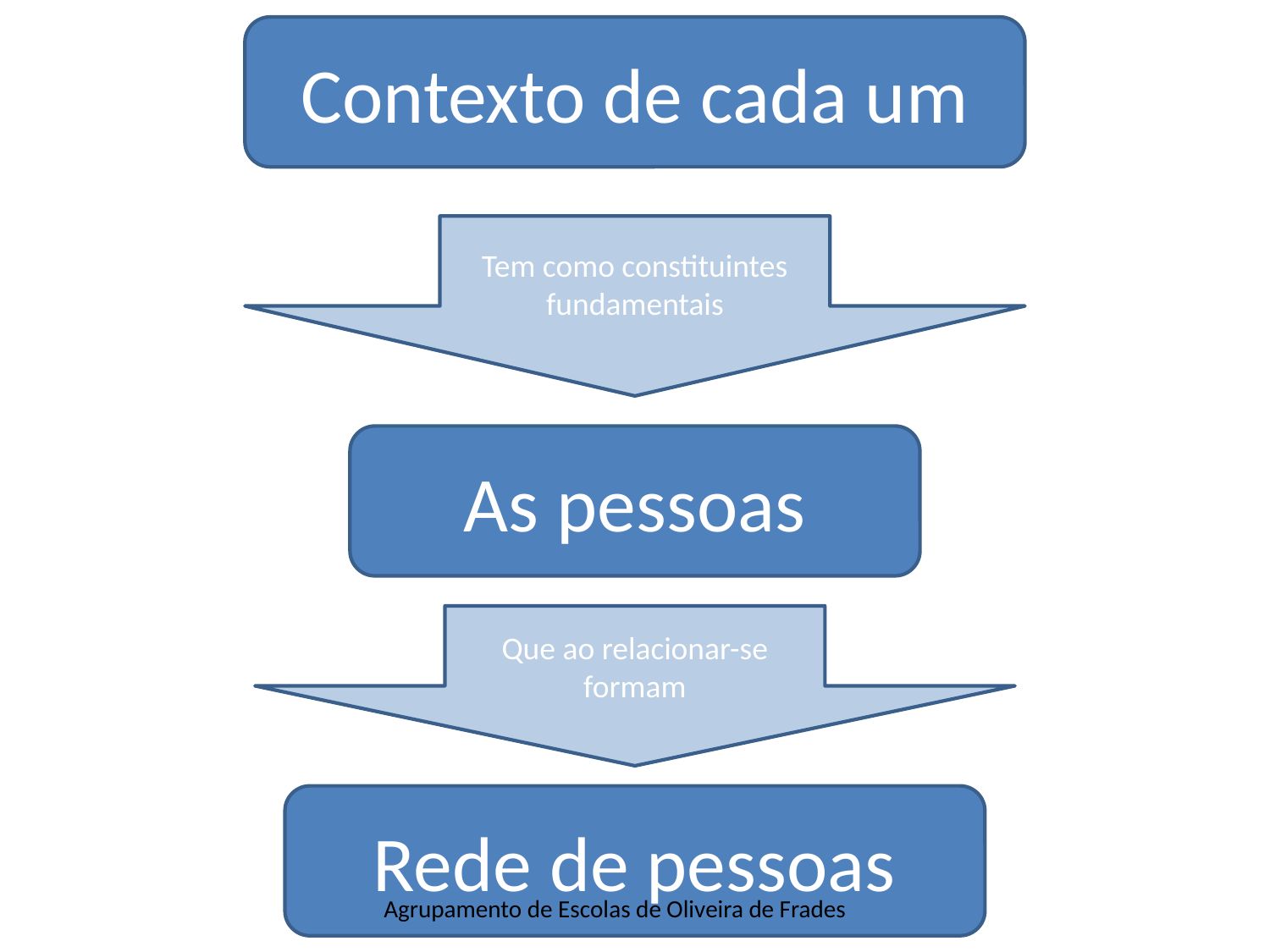

Contexto de cada um
Tem como constituintes fundamentais
As pessoas
Que ao relacionar-se formam
Rede de pessoas
Agrupamento de Escolas de Oliveira de Frades